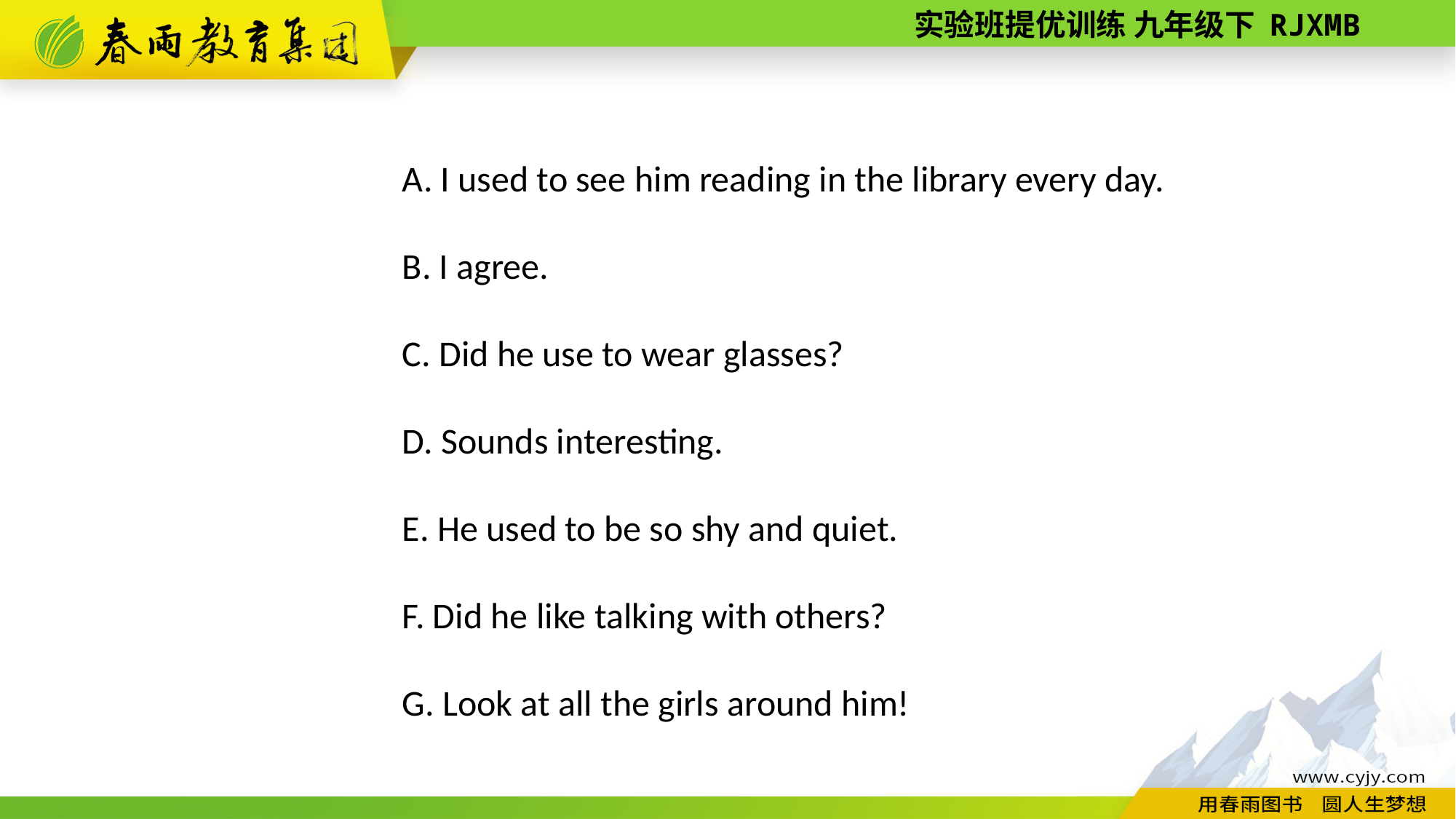

A. I used to see him reading in the library every day.
B. I agree.
C. Did he use to wear glasses?
D. Sounds interesting.
E. He used to be so shy and quiet.
F. Did he like talking with others?
G. Look at all the girls around him!